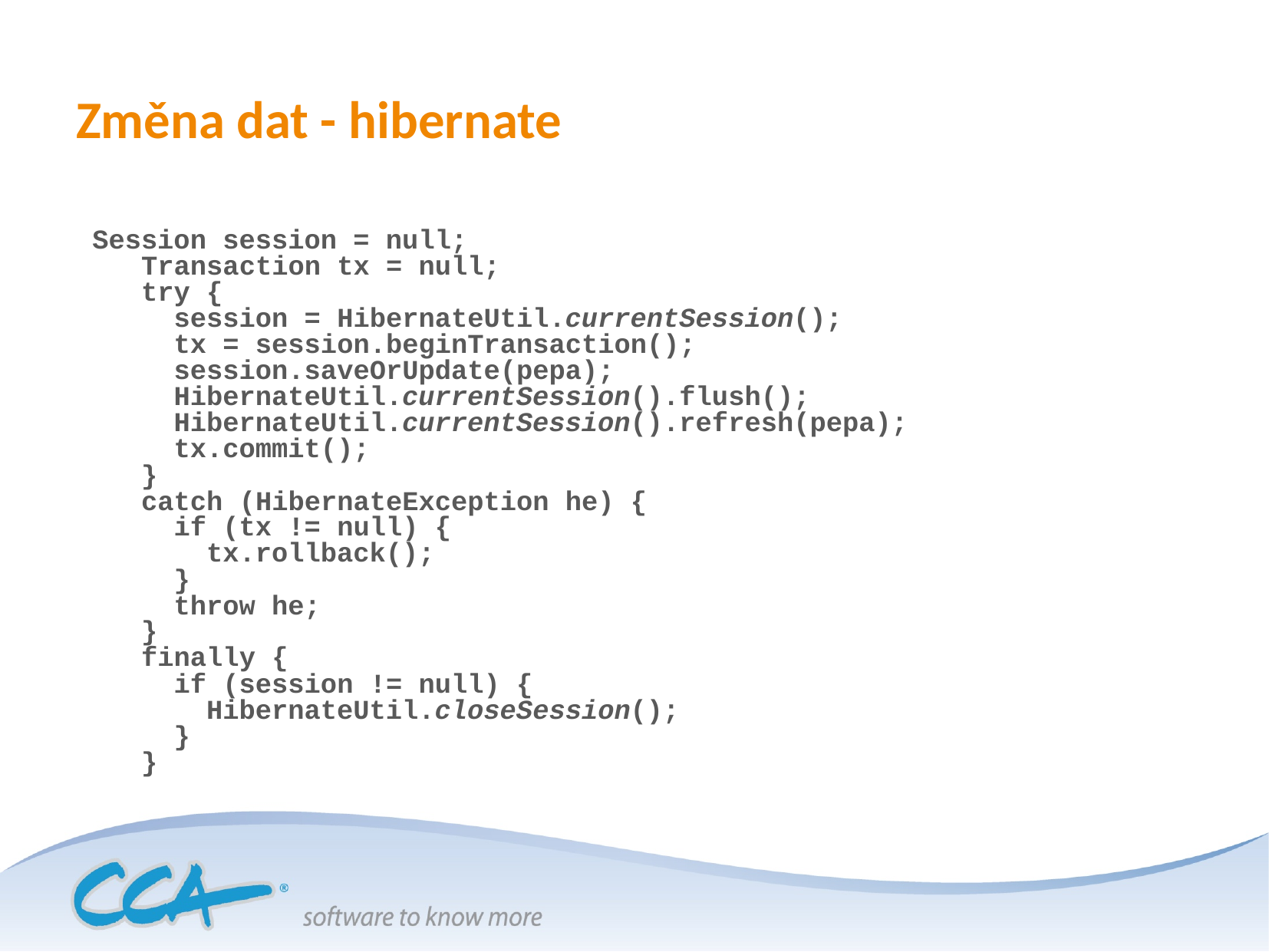

# Změna dat - hibernate
 Session session = null;
    Transaction tx = null;
    try {
      session = HibernateUtil.currentSession();
      tx = session.beginTransaction();
      session.saveOrUpdate(pepa);
      HibernateUtil.currentSession().flush();
      HibernateUtil.currentSession().refresh(pepa);
      tx.commit();
    }
    catch (HibernateException he) {
      if (tx != null) {
        tx.rollback();
      }
      throw he;
    }
    finally {
      if (session != null) {
        HibernateUtil.closeSession();
      }
    }